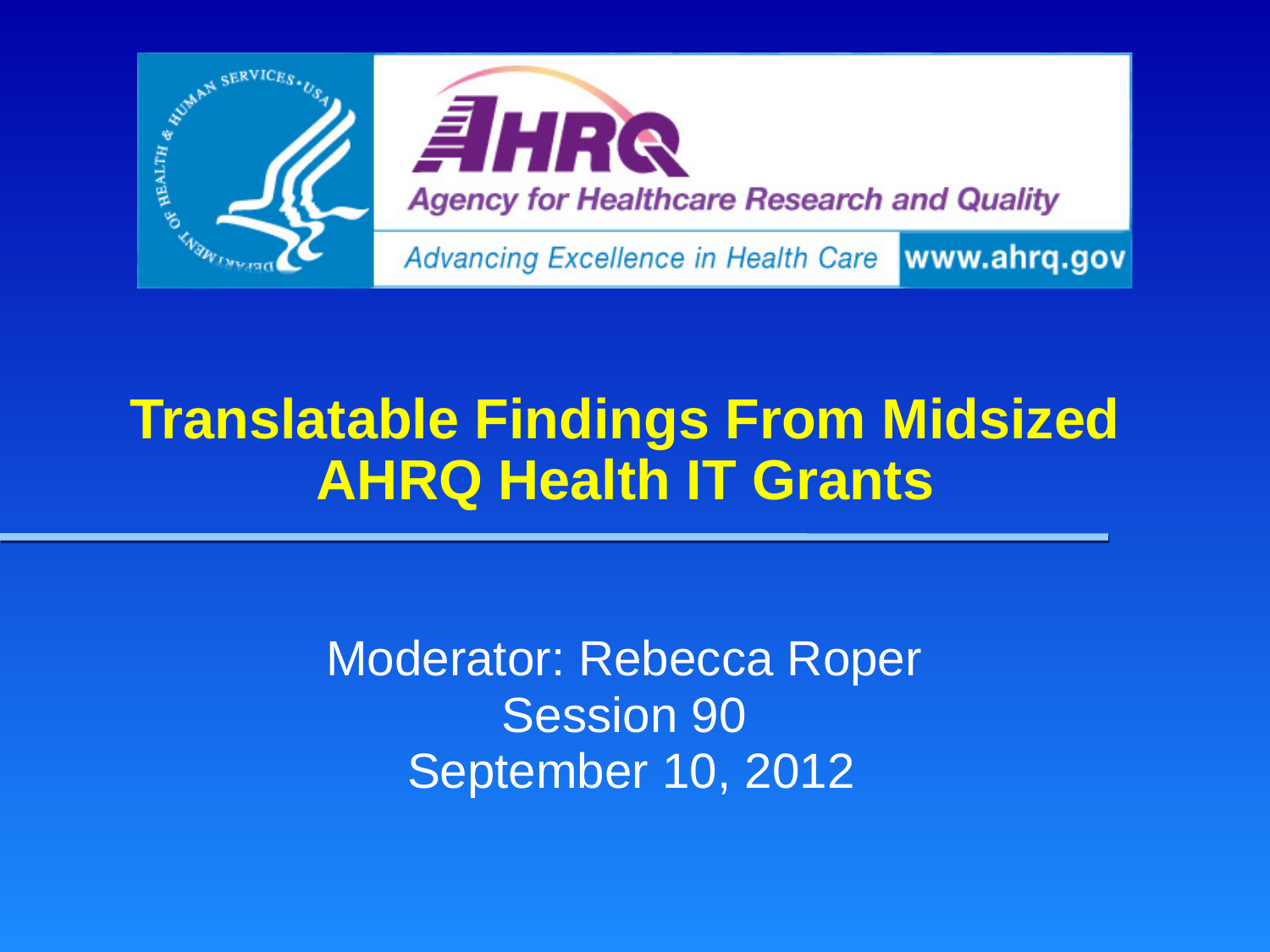

Translatable Findings From Midsized AHRQ Health IT Grants

Moderator: Rebecca Roper
Session 90
 September 10, 2012